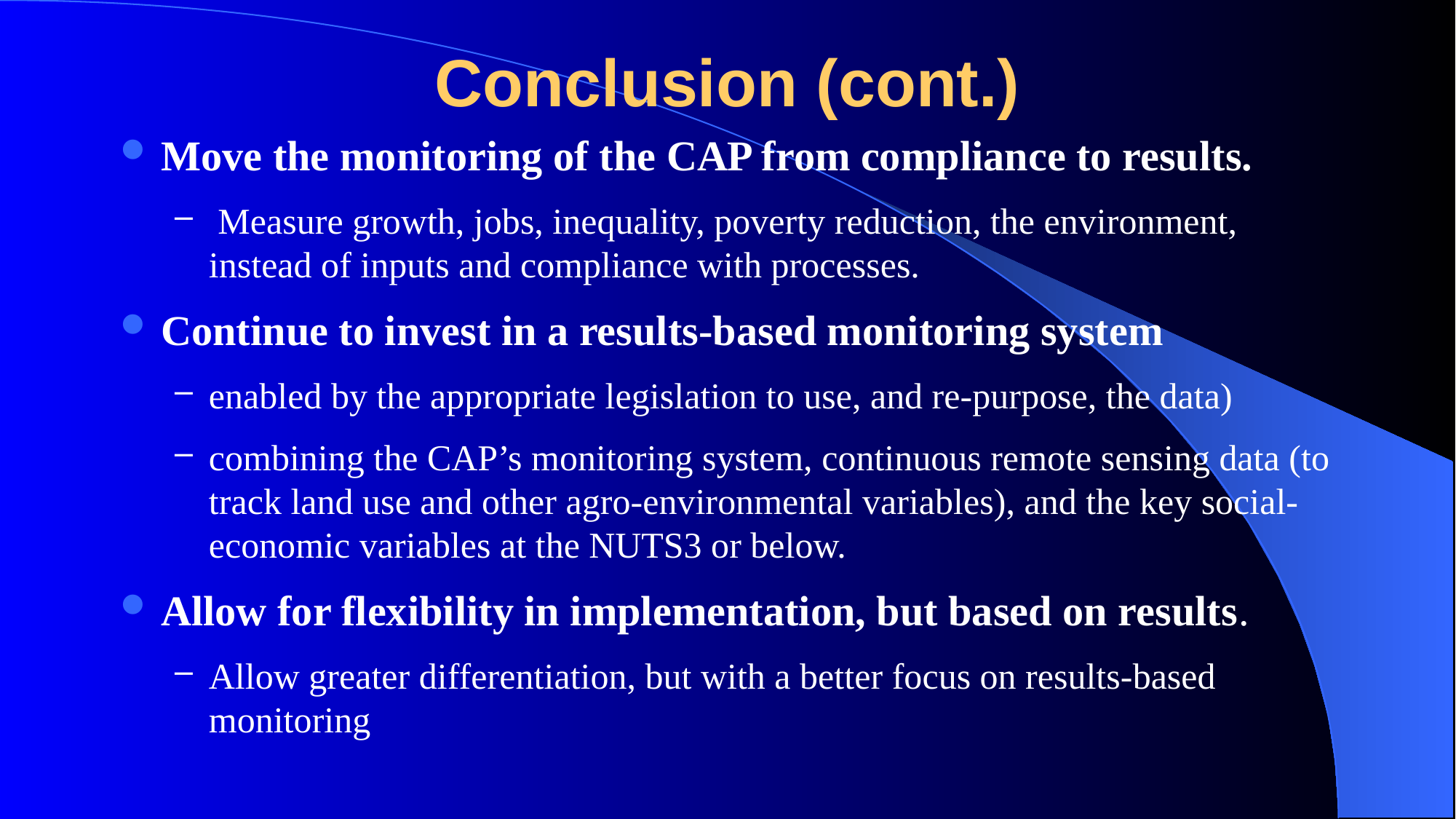

# Conclusion (cont.)
Move the monitoring of the CAP from compliance to results.
 Measure growth, jobs, inequality, poverty reduction, the environment, instead of inputs and compliance with processes.
Continue to invest in a results-based monitoring system
enabled by the appropriate legislation to use, and re-purpose, the data)
combining the CAP’s monitoring system, continuous remote sensing data (to track land use and other agro-environmental variables), and the key social-economic variables at the NUTS3 or below.
Allow for flexibility in implementation, but based on results.
Allow greater differentiation, but with a better focus on results-based monitoring